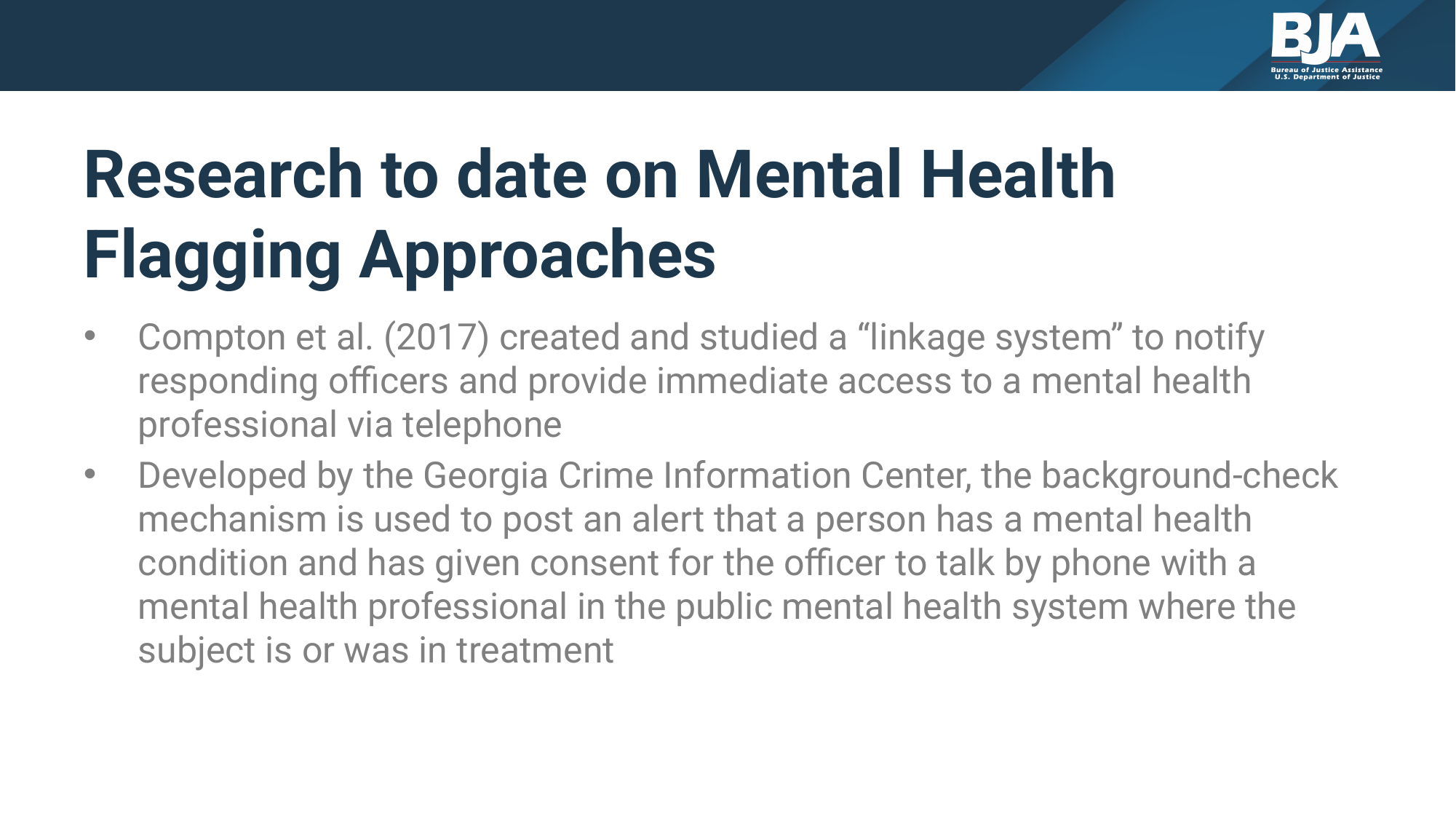

# Research to date on Mental Health Flagging Approaches
Compton et al. (2017) created and studied a “linkage system” to notify responding officers and provide immediate access to a mental health professional via telephone
Developed by the Georgia Crime Information Center, the background-check mechanism is used to post an alert that a person has a mental health condition and has given consent for the officer to talk by phone with a mental health professional in the public mental health system where the subject is or was in treatment